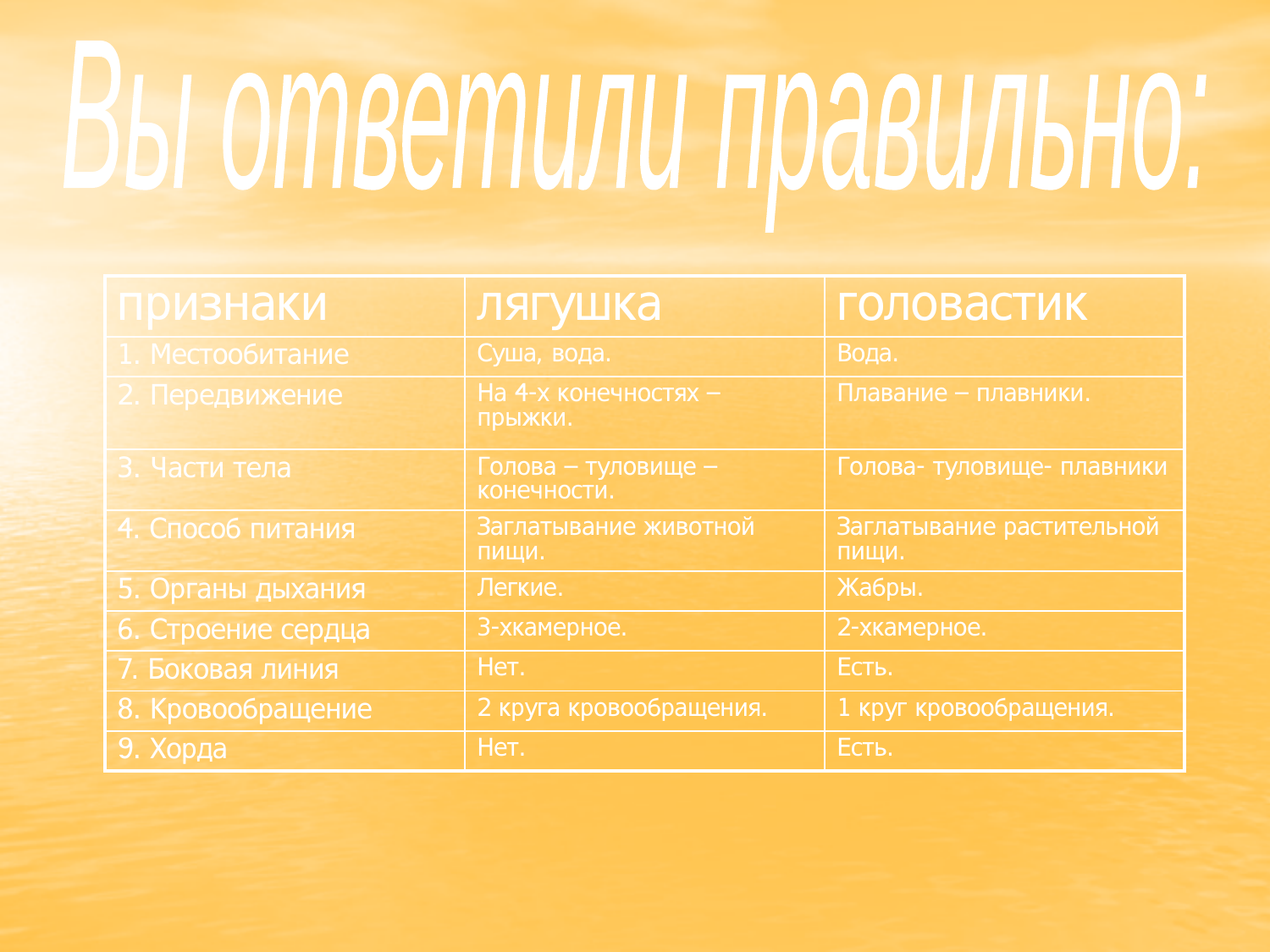

Вы ответили правильно:
| признаки | лягушка | головастик |
| --- | --- | --- |
| 1. Местообитание | Суша, вода. | Вода. |
| 2. Передвижение | На 4-х конечностях – прыжки. | Плавание – плавники. |
| 3. Части тела | Голова – туловище – конечности. | Голова- туловище- плавники |
| 4. Способ питания | Заглатывание животной пищи. | Заглатывание растительной пищи. |
| 5. Органы дыхания | Легкие. | Жабры. |
| 6. Строение сердца | 3-хкамерное. | 2-хкамерное. |
| 7. Боковая линия | Нет. | Есть. |
| 8. Кровообращение | 2 круга кровообращения. | 1 круг кровообращения. |
| 9. Хорда | Нет. | Есть. |